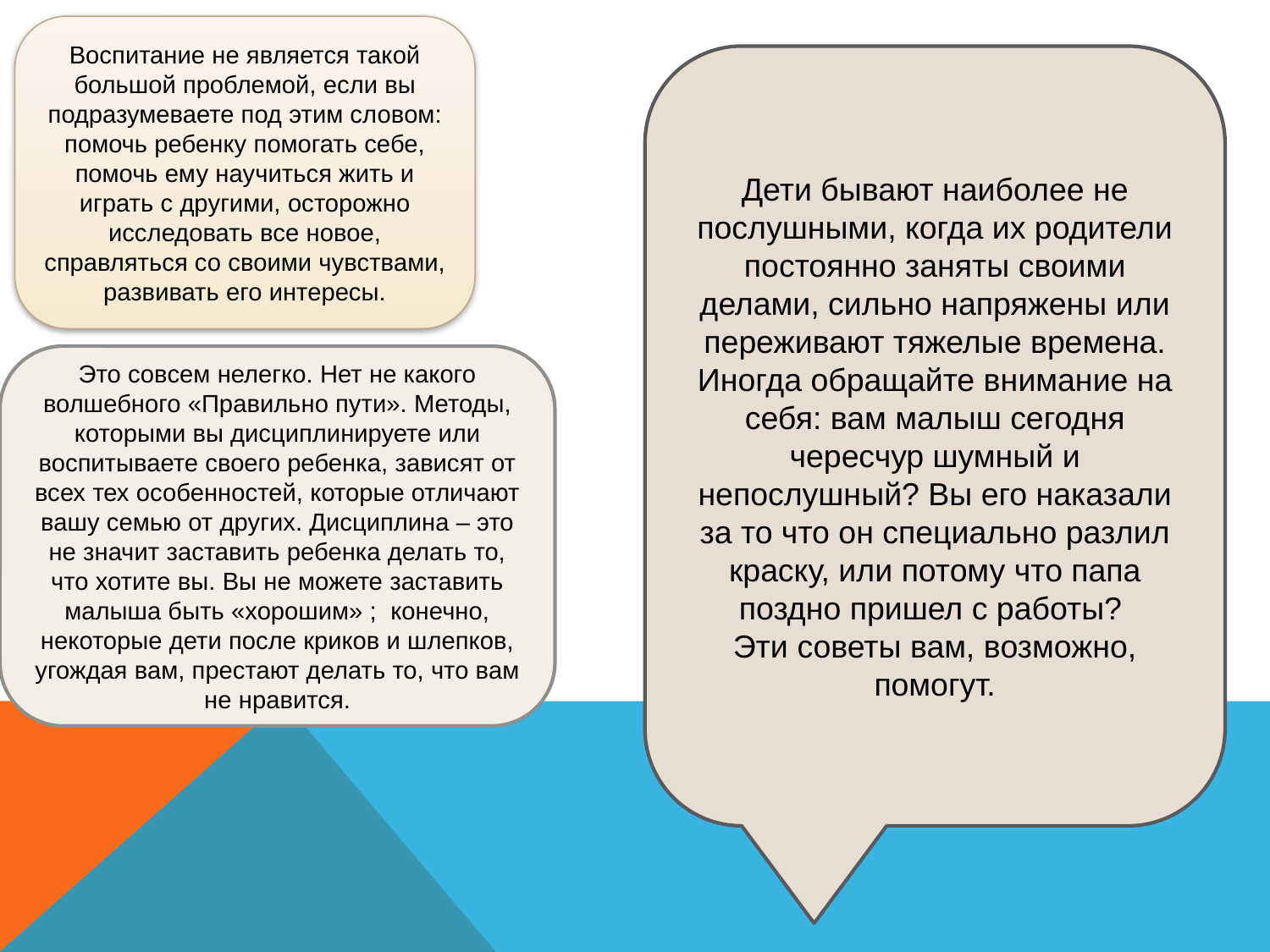

Воспитание не является такой большой проблемой, если вы подразумеваете под этим словом: помочь ребенку помогать себе, помочь ему научиться жить и играть с другими, осторожно исследовать все новое, справляться со своими чувствами, развивать его интересы.
Дети бывают наиболее не послушными, когда их родители постоянно заняты своими делами, сильно напряжены или переживают тяжелые времена. Иногда обращайте внимание на себя: вам малыш сегодня чересчур шумный и непослушный? Вы его наказали за то что он специально разлил краску, или потому что папа поздно пришел с работы?
Эти советы вам, возможно, помогут.
Это совсем нелегко. Нет не какого волшебного «Правильно пути». Методы, которыми вы дисциплинируете или воспитываете своего ребенка, зависят от всех тех особенностей, которые отличают вашу семью от других. Дисциплина – это не значит заставить ребенка делать то, что хотите вы. Вы не можете заставить малыша быть «хорошим» ;  конечно, некоторые дети после криков и шлепков, угождая вам, престают делать то, что вам не нравится.